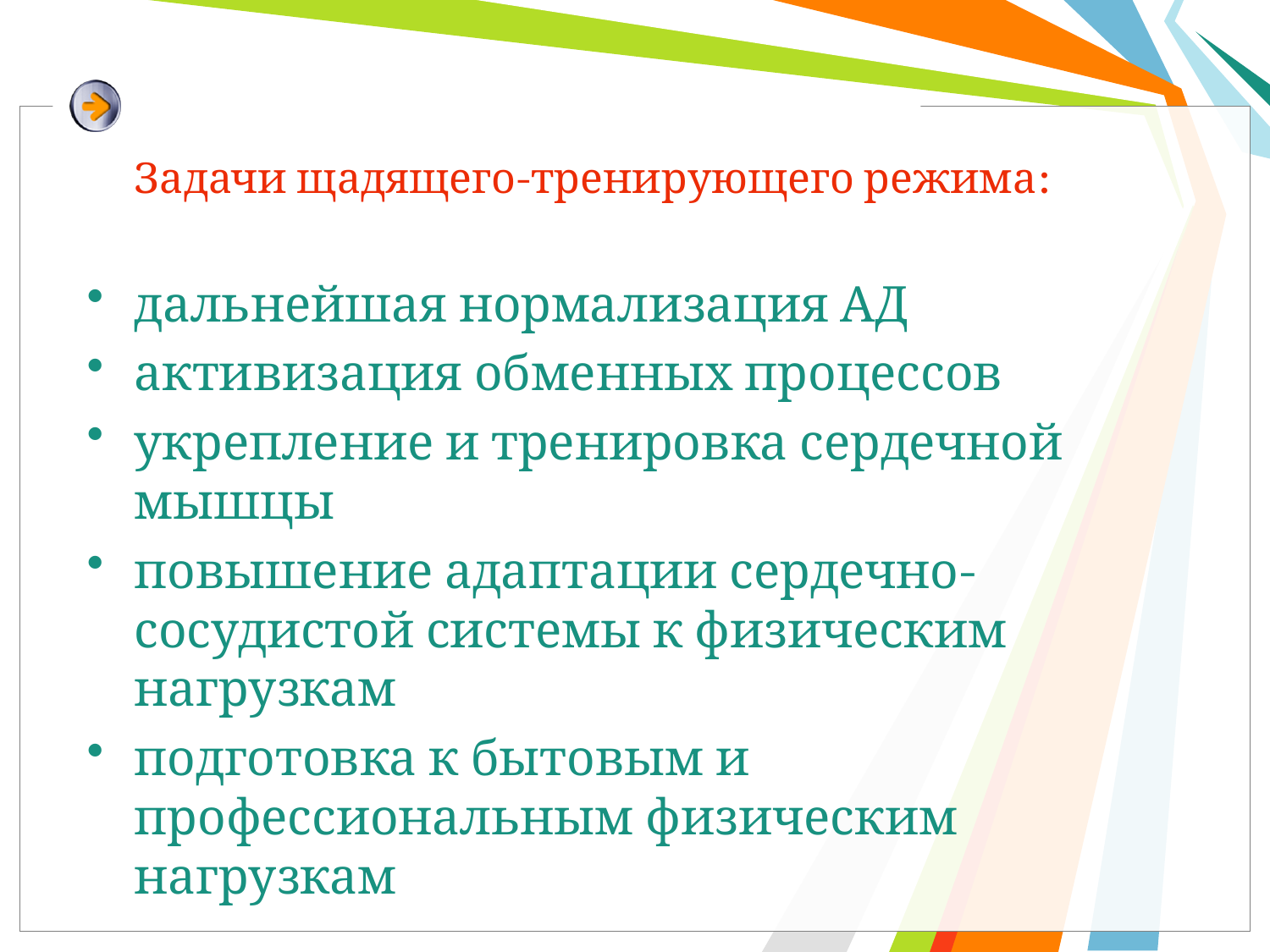

#
	Задачи щадящего-тренирующего режима:

дальнейшая нормализация АД
активизация обменных процессов
укрепление и тренировка сердечной мышцы
повышение адаптации сердечно-сосудистой системы к физическим нагрузкам
подготовка к бытовым и профессиональным физическим нагрузкам